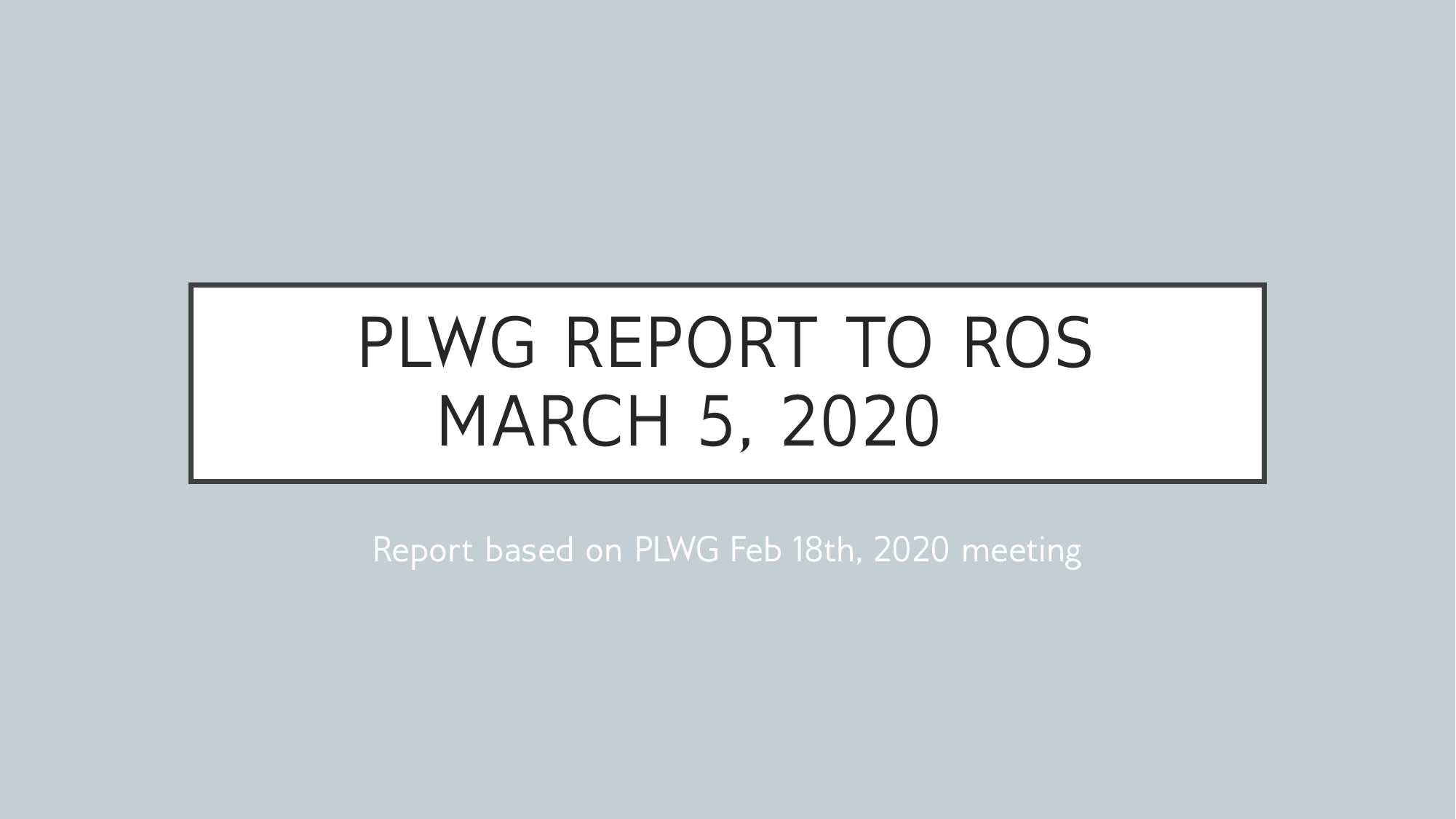

# PLWG report to ROS March 5, 2020
Report based on PLWG Feb 18th, 2020 meeting